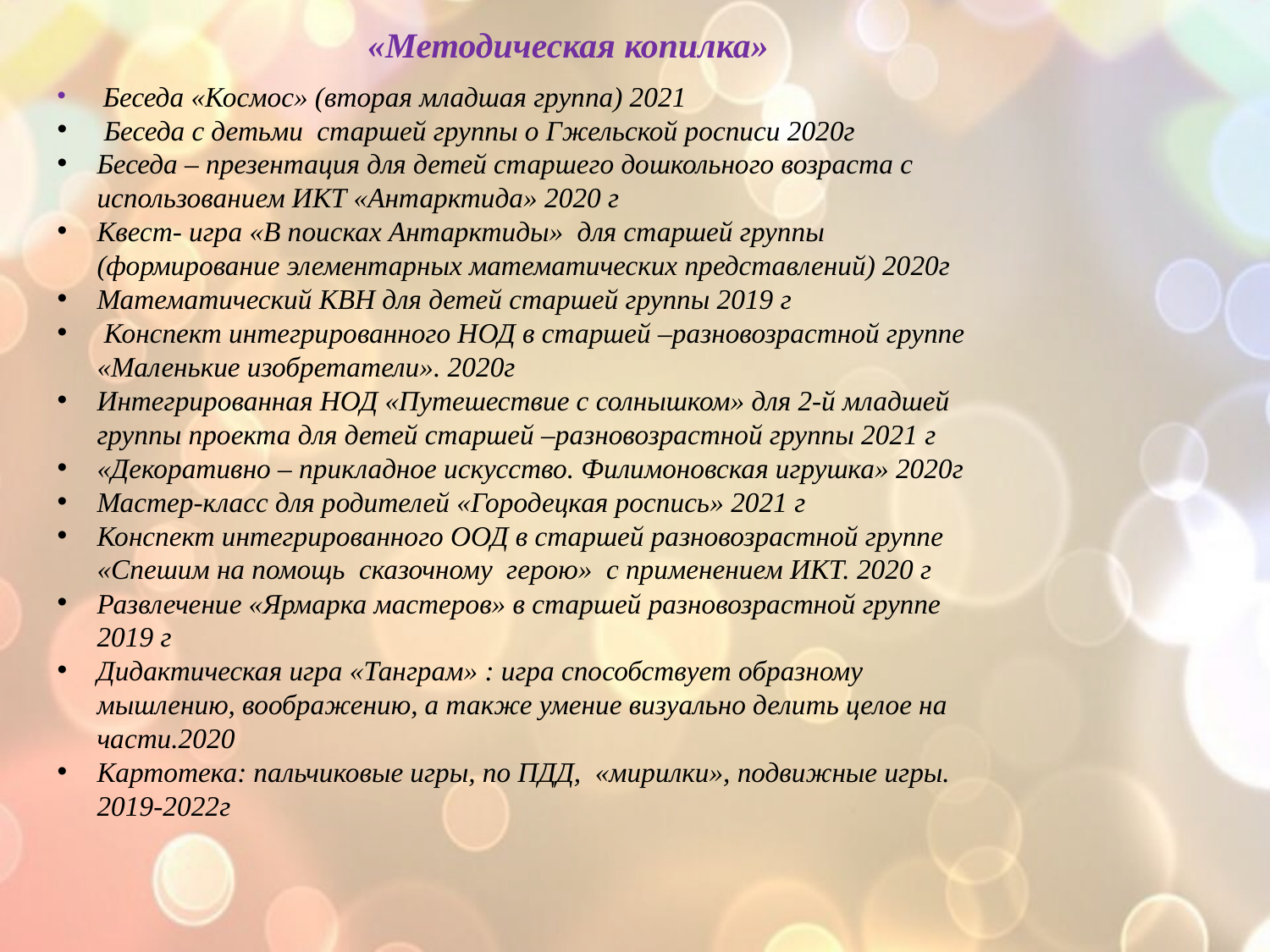

«Методическая копилка»
 Беседа «Космос» (вторая младшая группа) 2021
 Беседа с детьми  старшей группы о Гжельской росписи 2020г
Беседа – презентация для детей старшего дошкольного возраста с использованием ИКТ «Антарктида» 2020 г
Квест- игра «В поисках Антарктиды»  для старшей группы (формирование элементарных математических представлений) 2020г
Математический КВН для детей старшей группы 2019 г
 Конспект интегрированного НОД в старшей –разновозрастной группе  «Маленькие изобретатели». 2020г
Интегрированная НОД «Путешествие с солнышком» для 2-й младшей группы проекта для детей старшей –разновозрастной группы 2021 г
«Декоративно – прикладное искусство. Филимоновская игрушка» 2020г
Мастер-класс для родителей «Городецкая роспись» 2021 г
Конспект интегрированного ООД в старшей разновозрастной группе «Спешим на помощь  сказочному  герою»  с применением ИКТ. 2020 г
Развлечение «Ярмарка мастеров» в старшей разновозрастной группе 2019 г
Дидактическая игра «Танграм» : игра способствует образному мышлению, воображению, а также умение визуально делить целое на части.2020
Картотека: пальчиковые игры, по ПДД,  «мирилки», подвижные игры. 2019-2022г